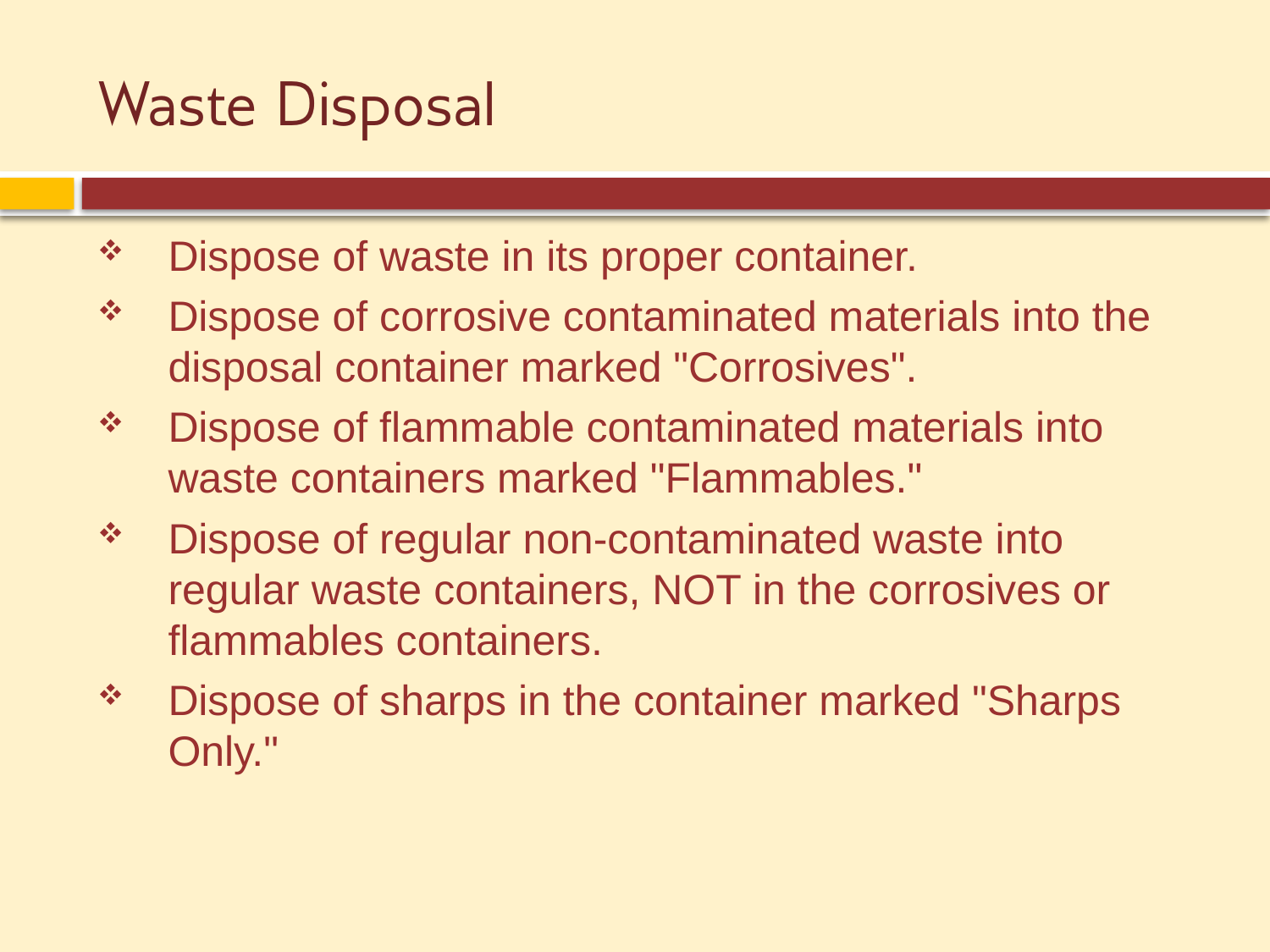

# Waste Disposal
Dispose of waste in its proper container.
Dispose of corrosive contaminated materials into the disposal container marked "Corrosives".
Dispose of flammable contaminated materials into waste containers marked "Flammables."
Dispose of regular non-contaminated waste into regular waste containers, NOT in the corrosives or flammables containers.
Dispose of sharps in the container marked "Sharps Only."